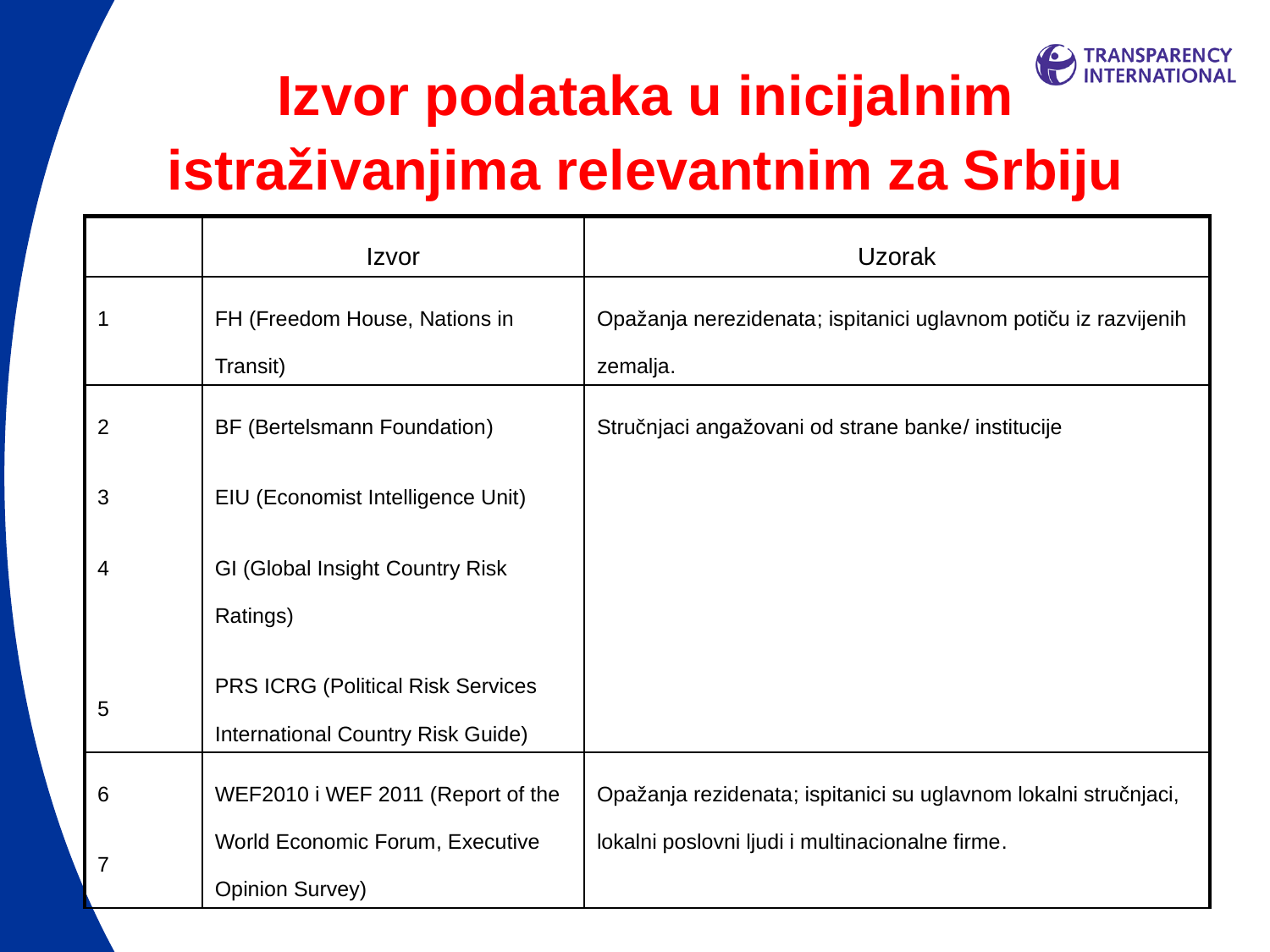

# Izvor podataka u inicijalnim istraživanjima relevantnim za Srbiju

|  | Izvor | Uzorak |
| --- | --- | --- |
| 1 | FH (Freedom House, Nations in Transit) | Opažanja nerezidenata; ispitanici uglavnom potiču iz razvijenih zemalja. |
| 2 3 4 5 | BF (Bertelsmann Foundation) EIU (Economist Intelligence Unit) GI (Global Insight Country Risk Ratings) PRS ICRG (Political Risk Services International Country Risk Guide) | Stručnjaci angažovani od strane banke/ institucije |
| 6 7 | WEF2010 i WEF 2011 (Report of the World Economic Forum, Executive Opinion Survey) | Opažanja rezidenata; ispitanici su uglavnom lokalni stručnjaci, lokalni poslovni ljudi i multinacionalne firme. |